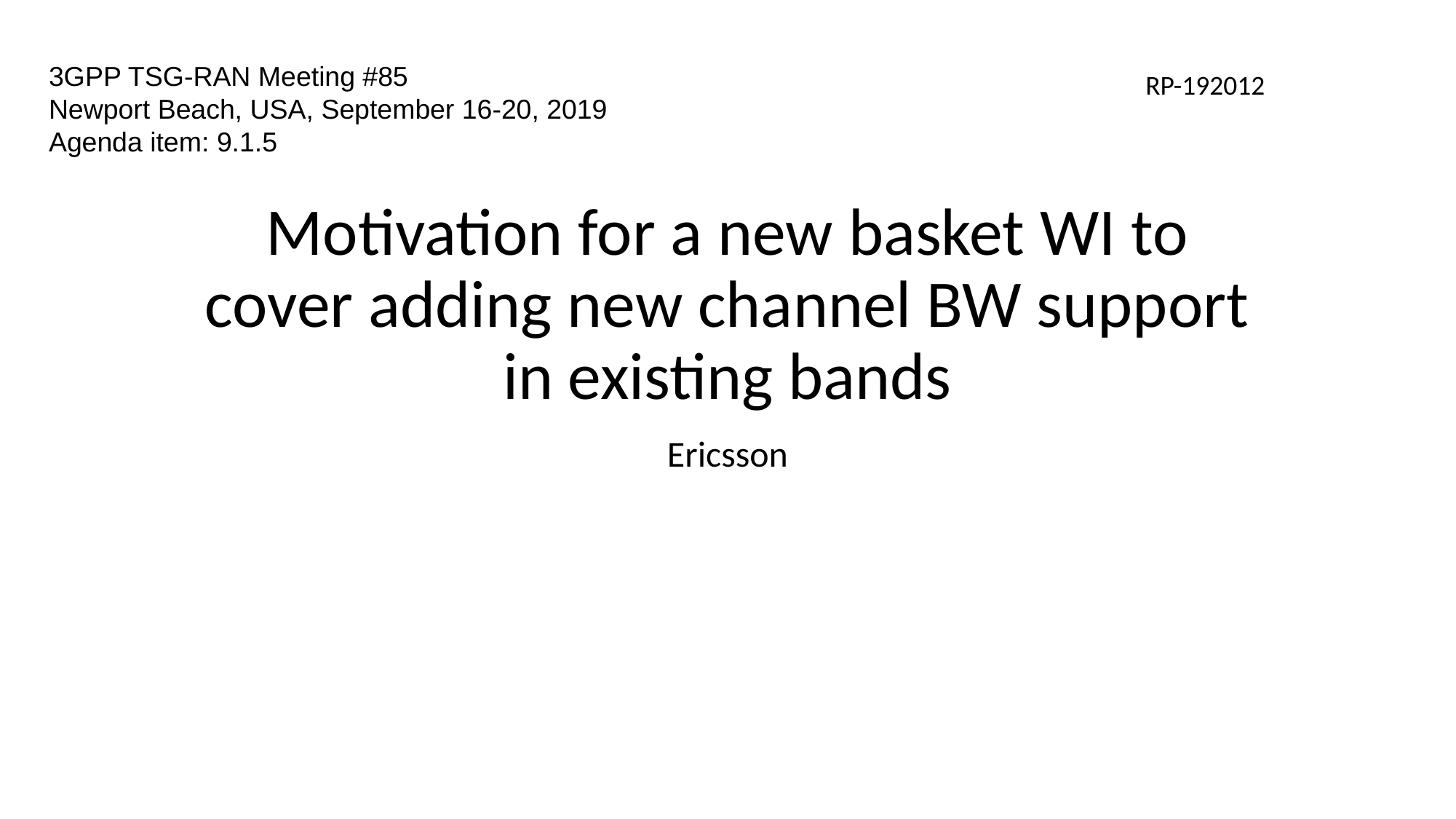

3GPP TSG-RAN Meeting #85
Newport Beach, USA, September 16-20, 2019
Agenda item: 9.1.5
RP-192012
# Motivation for a new basket WI to cover adding new channel BW support in existing bands
Ericsson